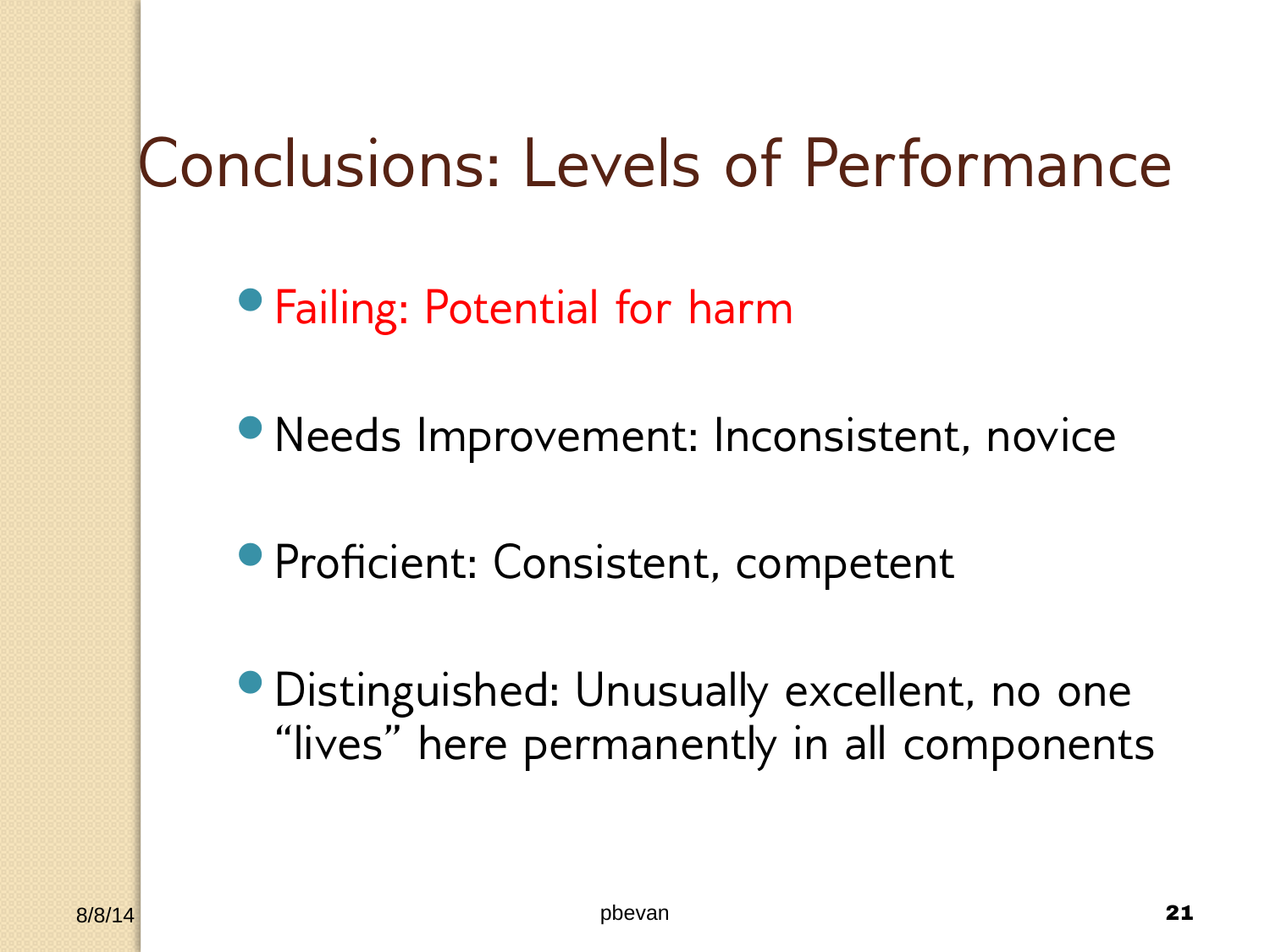

Conclusions: Levels of Performance
Failing: Potential for harm

Needs Improvement: Inconsistent, novice

Proficient: Consistent, competent

Distinguished: Unusually excellent, no one “lives” here permanently in all components

8/8/14
pbevan
21